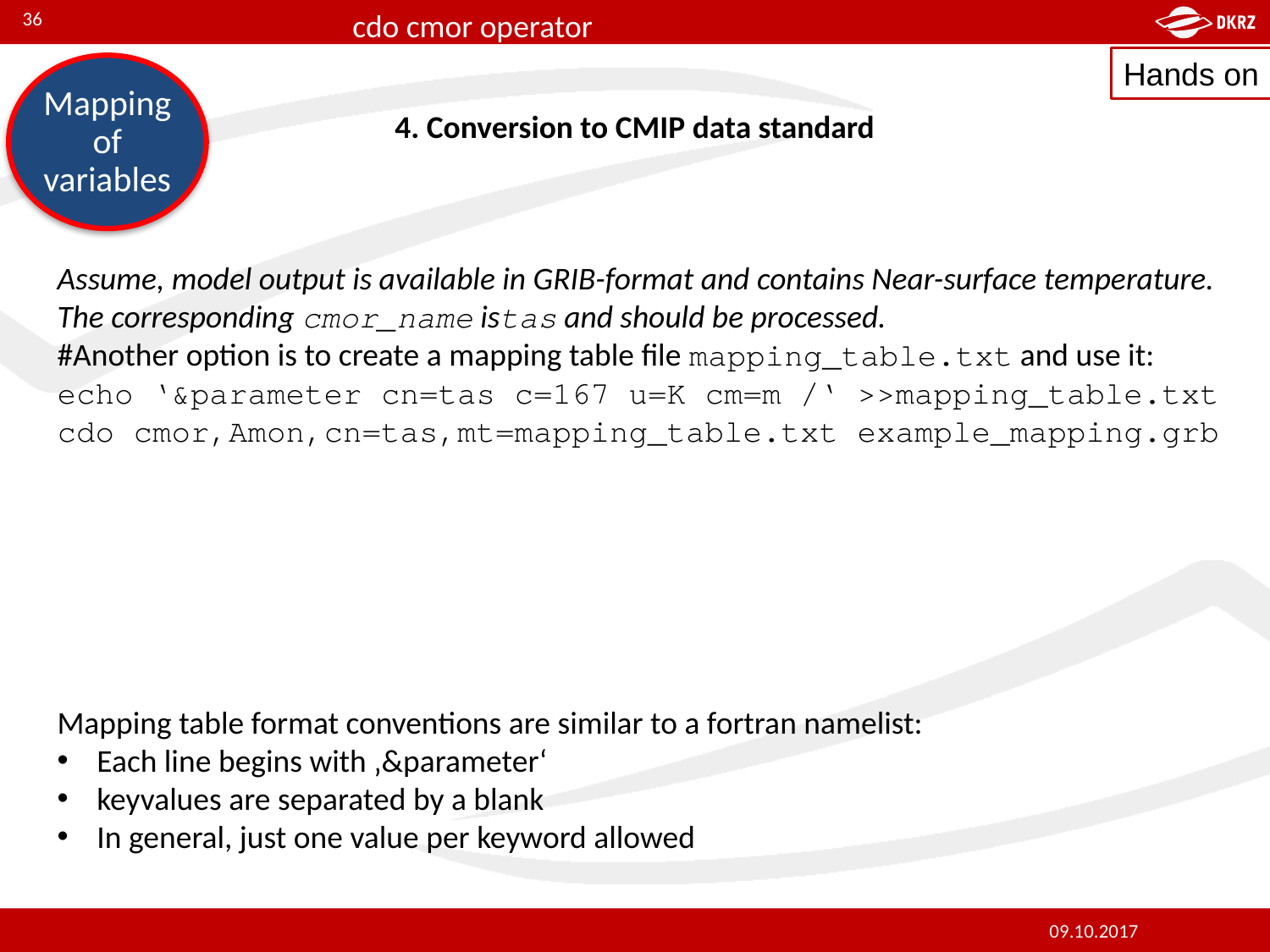

36

Mapping of variables
4. Conversion to CMIP data standard

Assume, model output is available in GRIB-format and contains Near-surface temperature. The corresponding cmor_name istas and should be processed.
#Another option is to create a mapping table file mapping_table.txt and use it:
echo ‘&parameter cn=tas c=167 u=K cm=m /‘ >>mapping_table.txt
cdo cmor,Amon,cn=tas,mt=mapping_table.txt example_mapping.grb

Mapping table format conventions are similar to a fortran namelist:
Each line begins with ‚&parameter‘
keyvalues are separated by a blank
In general, just one value per keyword allowed
09.10.2017